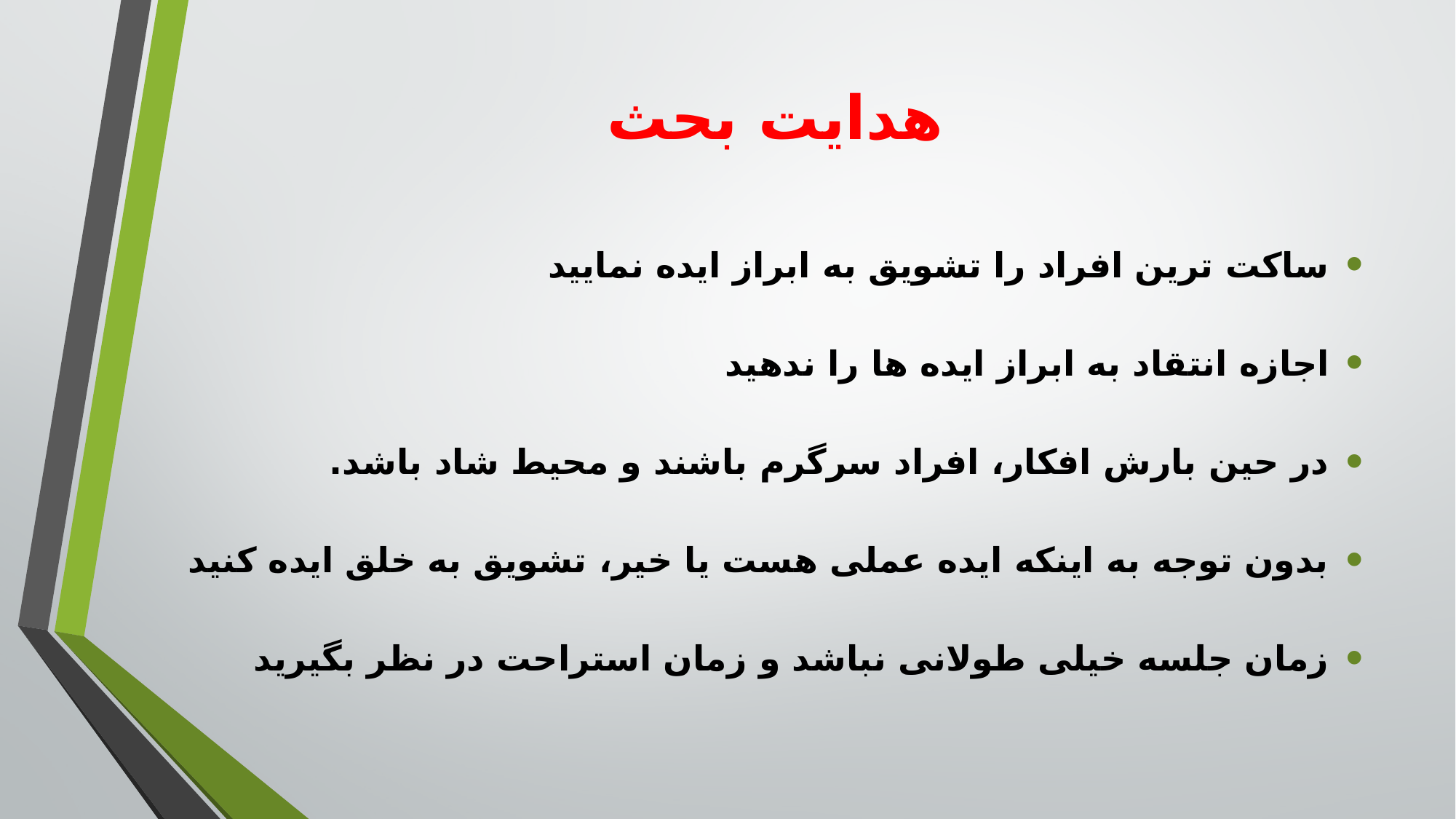

# هدایت بحث
ساکت ترین افراد را تشویق به ابراز ایده نمایید
اجازه انتقاد به ابراز ایده ها را ندهید
در حین بارش افکار، افراد سرگرم باشند و محیط شاد باشد.
بدون توجه به اینکه ایده عملی هست یا خیر، تشویق به خلق ایده کنید
زمان جلسه خیلی طولانی نباشد و زمان استراحت در نظر بگیرید